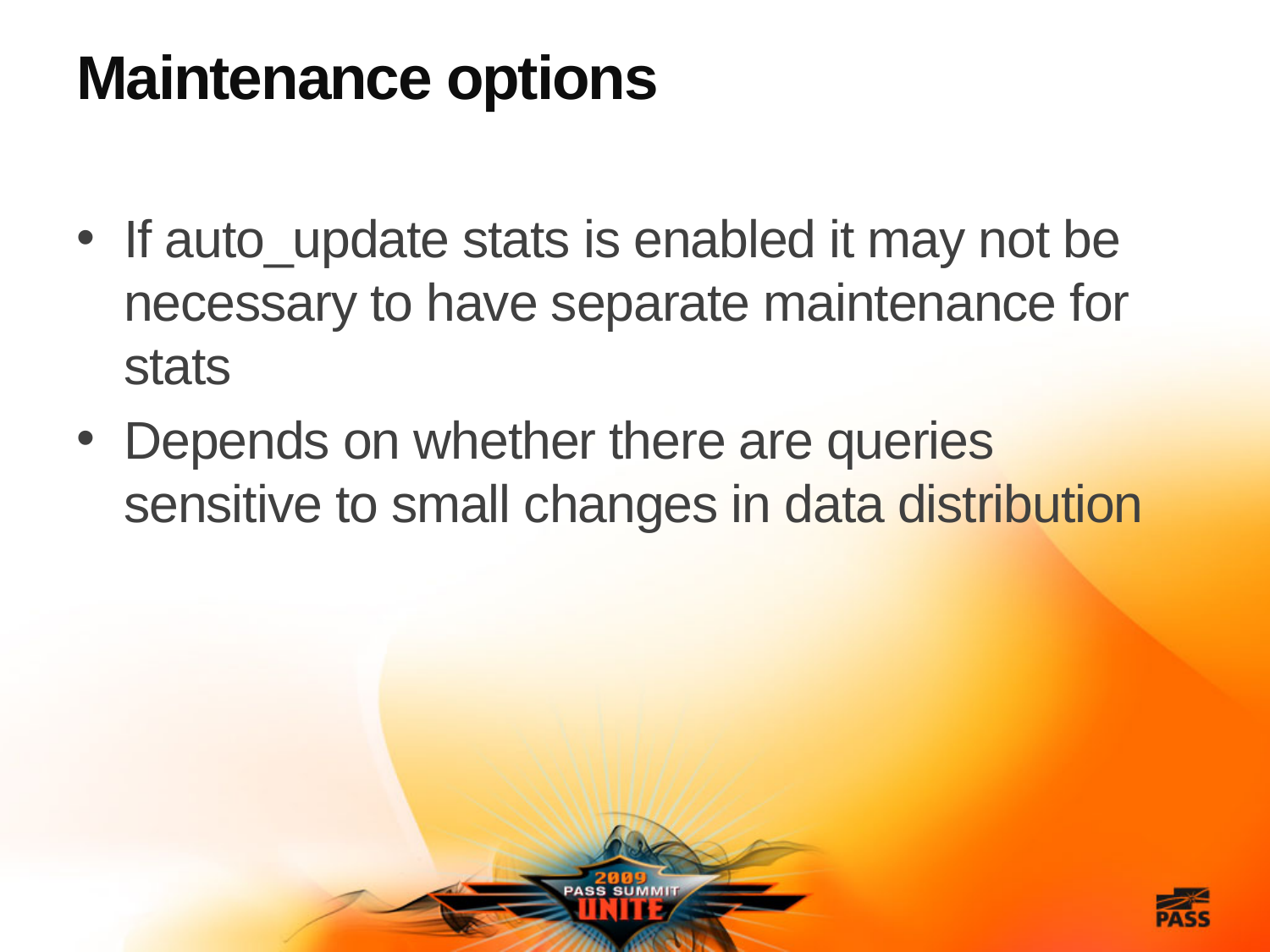

# Maintenance options
If auto_update stats is enabled it may not be necessary to have separate maintenance for stats
Depends on whether there are queries sensitive to small changes in data distribution